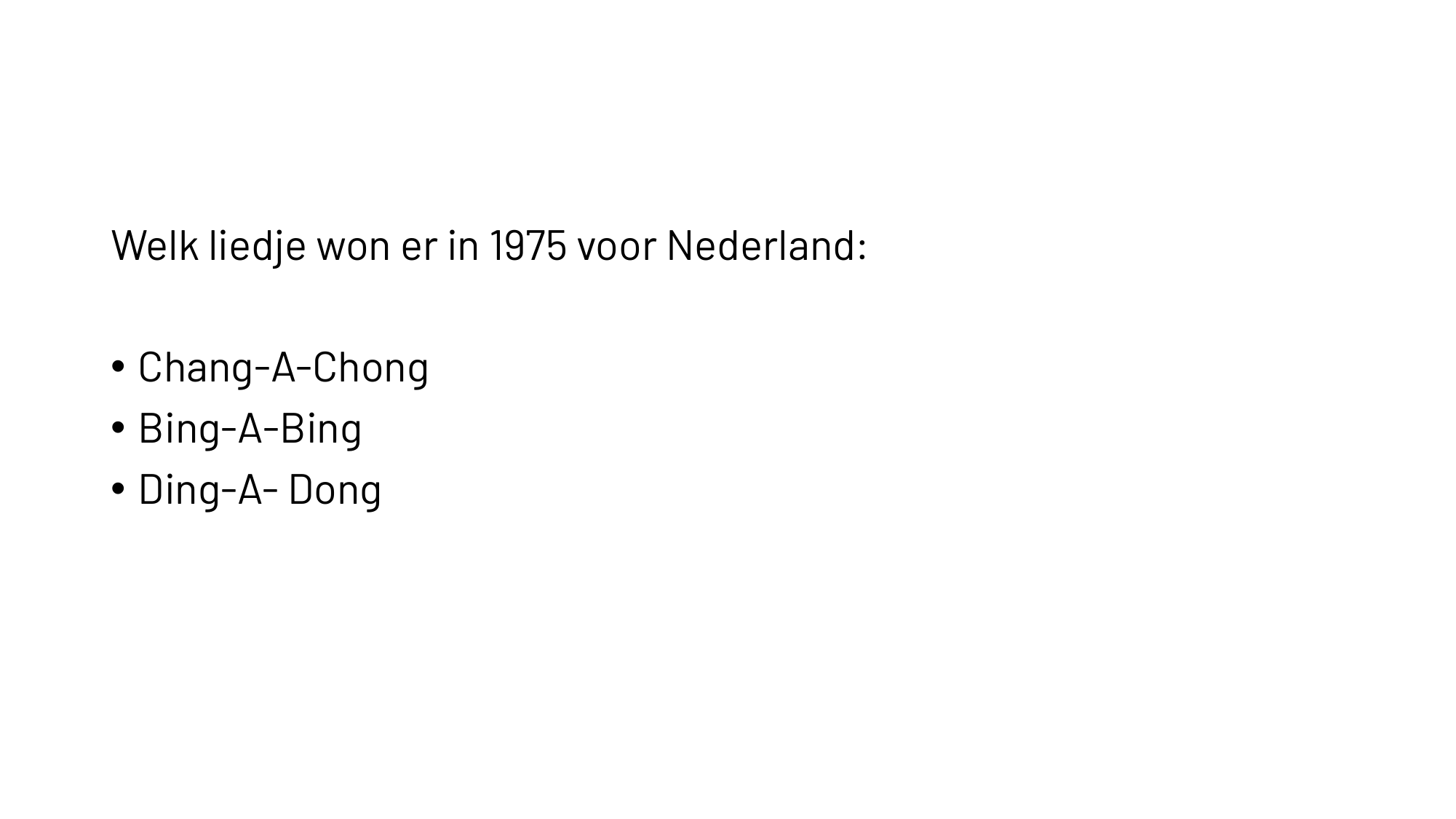

Welk liedje won er in 1975 voor Nederland:

Chang-A-Chong
Bing-A-Bing
Ding-A- Dong